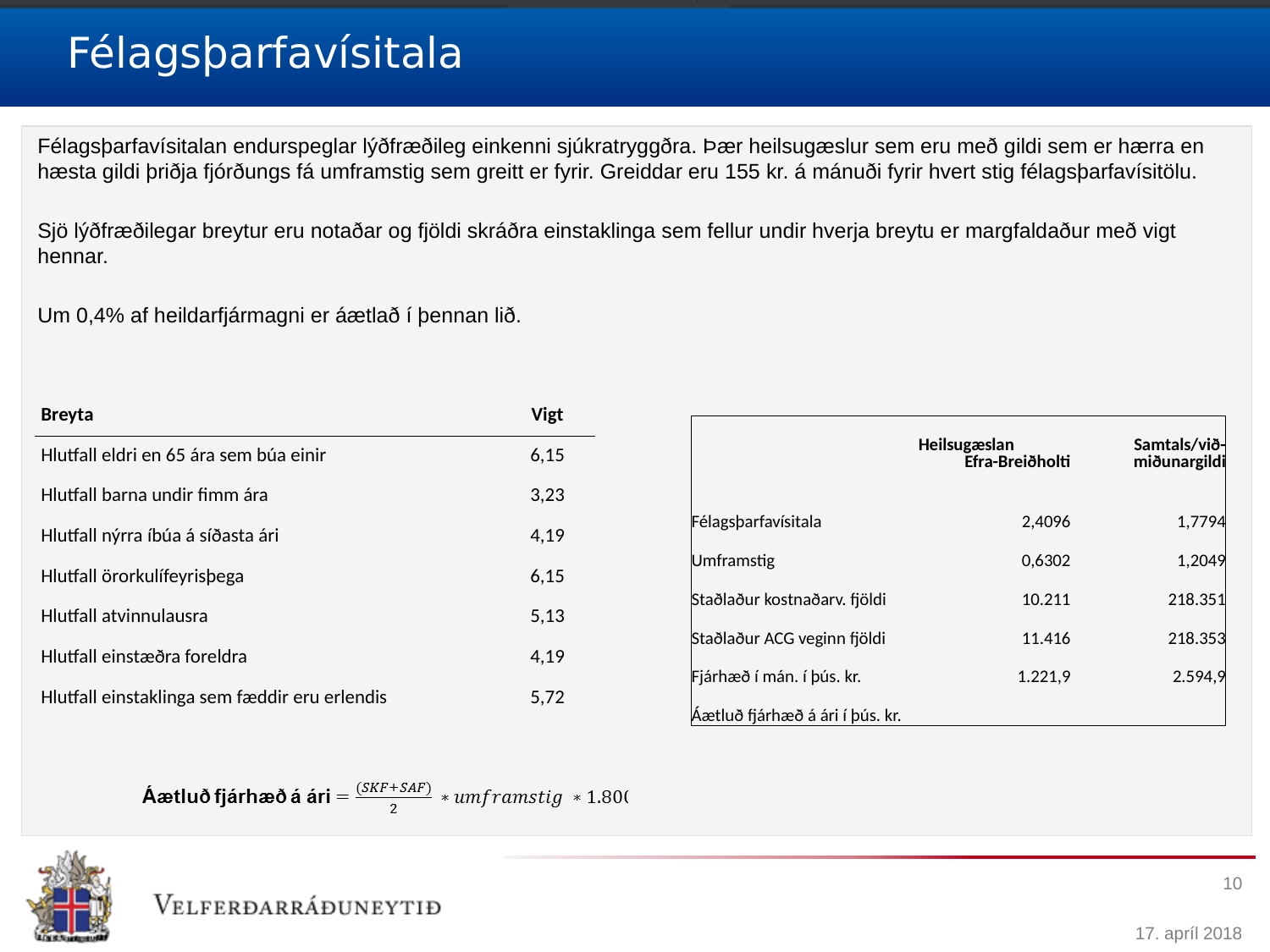

# Félagsþarfavísitala
Félagsþarfavísitalan endurspeglar lýðfræðileg einkenni sjúkratryggðra. Þær heilsugæslur sem eru með gildi sem er hærra en hæsta gildi þriðja fjórðungs fá umframstig sem greitt er fyrir. Greiddar eru 155 kr. á mánuði fyrir hvert stig félagsþarfavísitölu.

Sjö lýðfræðilegar breytur eru notaðar og fjöldi skráðra einstaklinga sem fellur undir hverja breytu er margfaldaður með vigt hennar.

Um 0,4% af heildarfjármagni er áætlað í þennan lið.
| Breyta | Vigt |
| --- | --- |
| Hlutfall eldri en 65 ára sem búa einir | 6,15 |
| Hlutfall barna undir fimm ára | 3,23 |
| Hlutfall nýrra íbúa á síðasta ári | 4,19 |
| Hlutfall örorkulífeyrisþega | 6,15 |
| Hlutfall atvinnulausra | 5,13 |
| Hlutfall einstæðra foreldra | 4,19 |
| Hlutfall einstaklinga sem fæddir eru erlendis | 5,72 |
|  | Heilsugæslan Efra-Breiðholti | Samtals/við-miðunargildi |
| --- | --- | --- |
| Félagsþarfavísitala | 2,4096 | 1,7794 |
| Umframstig | 0,6302 | 1,2049 |
| Staðlaður kostnaðarv. fjöldi | 10.211 | 218.351 |
| Staðlaður ACG veginn fjöldi | 11.416 | 218.353 |
| Fjárhæð í mán. í þús. kr. | 1.221,9 | 2.594,9 |
| Áætluð fjárhæð á ári í þús. kr. |  |  |

10
17. apríl 2018